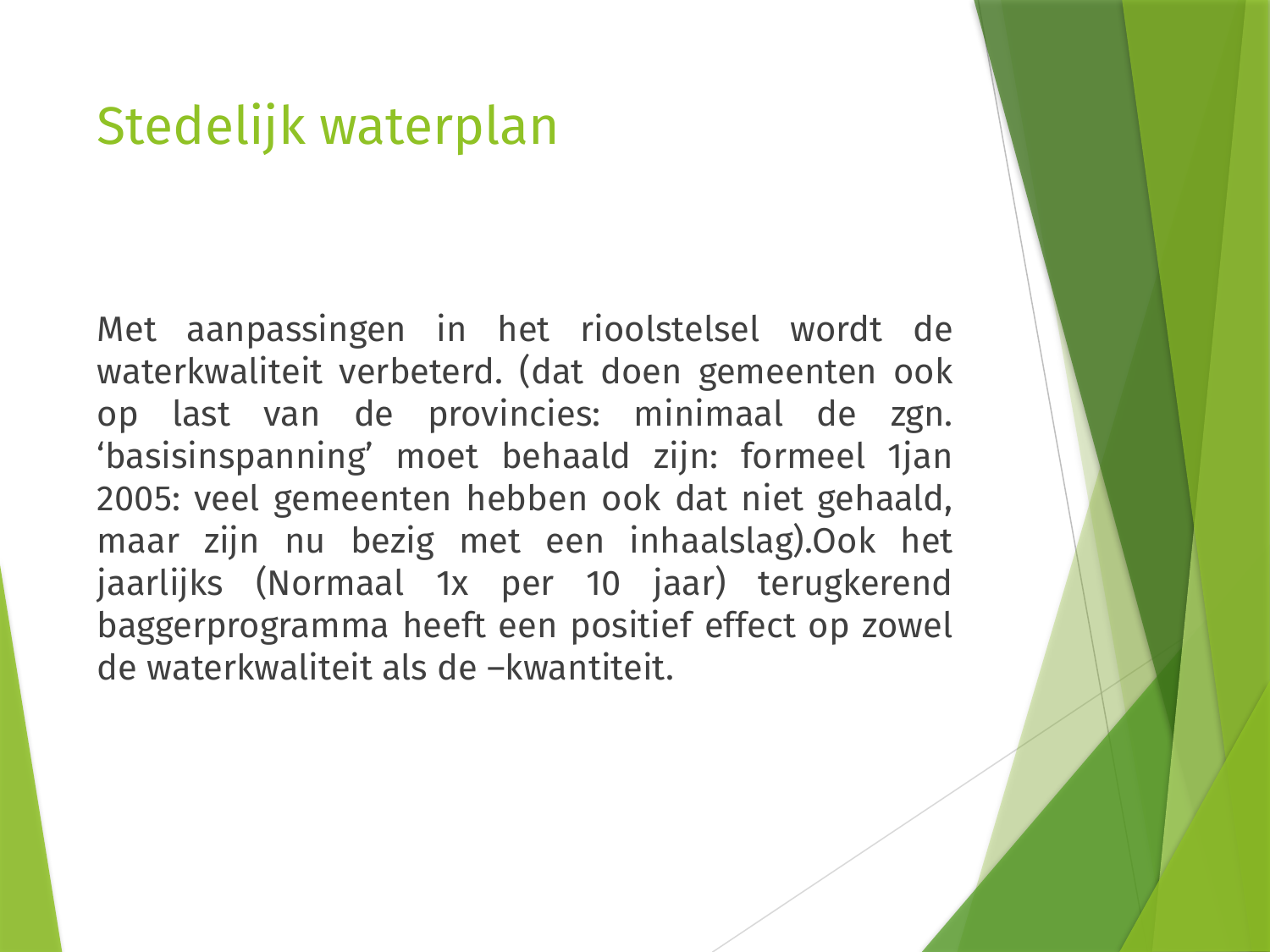

# Stedelijk waterplan
Met aanpassingen in het rioolstelsel wordt de waterkwaliteit verbeterd. (dat doen gemeenten ook op last van de provincies: minimaal de zgn. ‘basisinspanning’ moet behaald zijn: formeel 1jan 2005: veel gemeenten hebben ook dat niet gehaald, maar zijn nu bezig met een inhaalslag).Ook het jaarlijks (Normaal 1x per 10 jaar) terugkerend baggerprogramma heeft een positief effect op zowel de waterkwaliteit als de –kwantiteit.